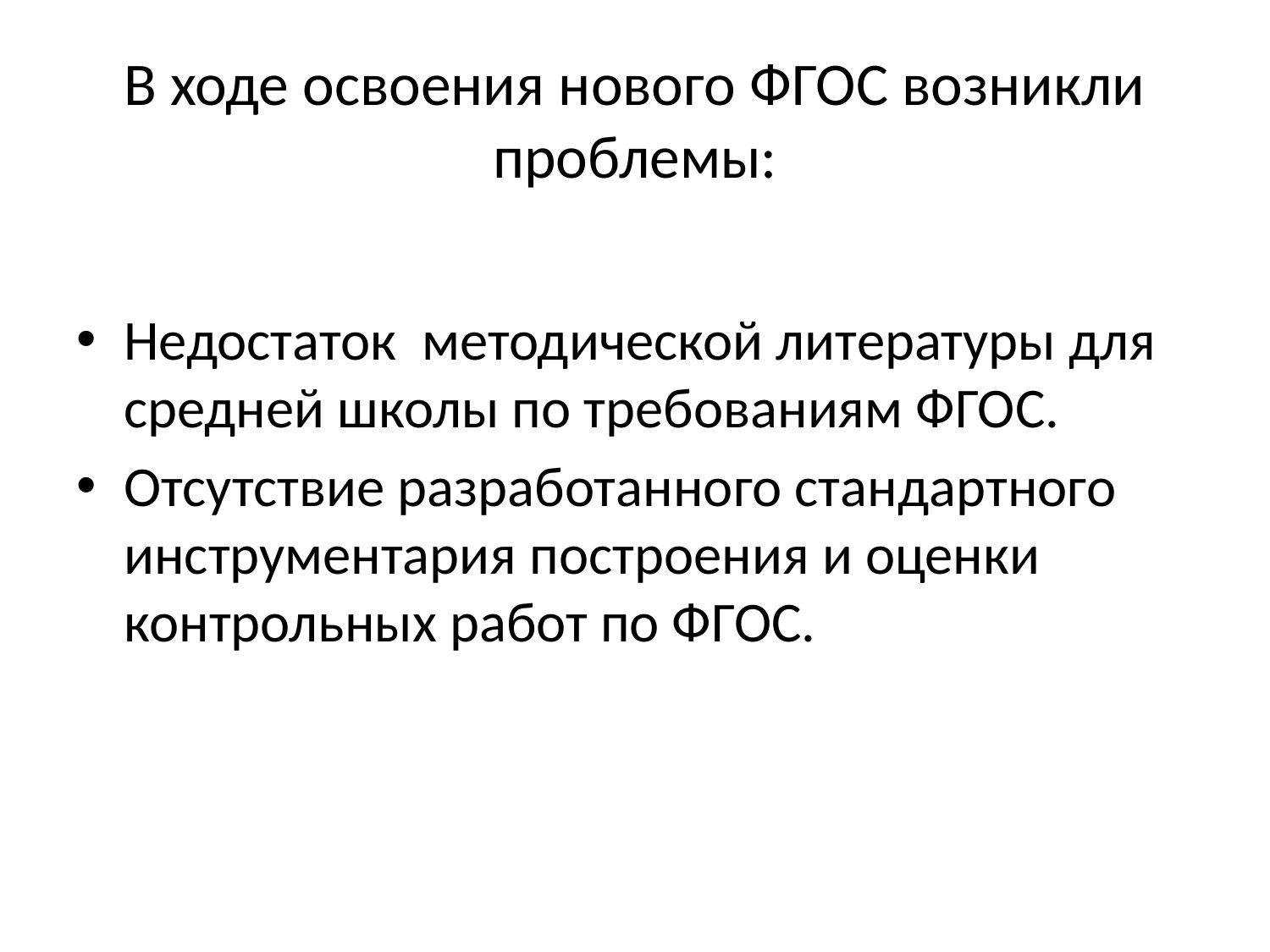

# В ходе освоения нового ФГОС возникли проблемы:
Недостаток  методической литературы для средней школы по требованиям ФГОС.
Отсутствие разработанного стандартного инструментария построения и оценки контрольных работ по ФГОС.